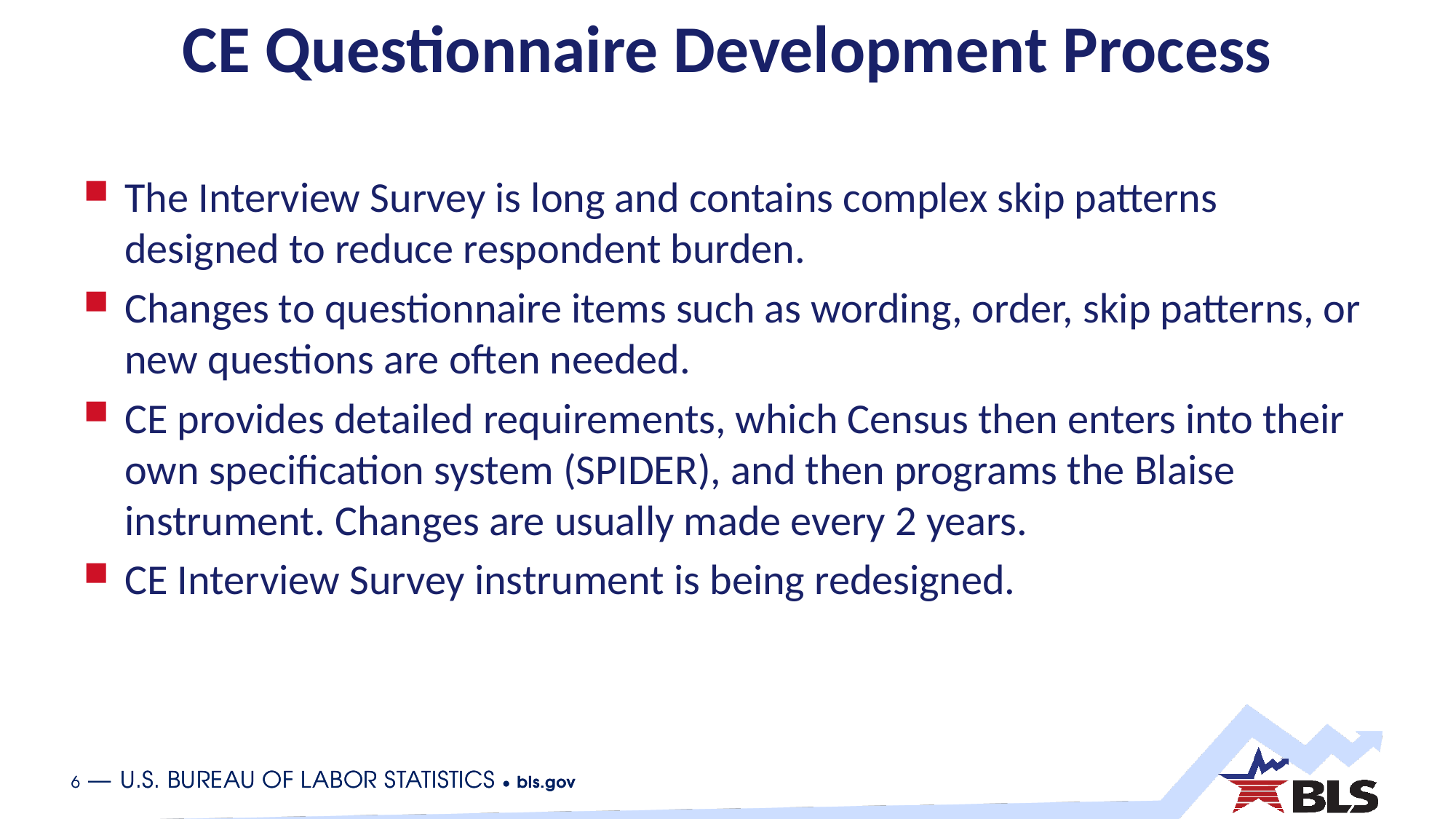

# CE Questionnaire Development Process
The Interview Survey is long and contains complex skip patterns designed to reduce respondent burden.
Changes to questionnaire items such as wording, order, skip patterns, or new questions are often needed.
CE provides detailed requirements, which Census then enters into their own specification system (SPIDER), and then programs the Blaise instrument. Changes are usually made every 2 years.
CE Interview Survey instrument is being redesigned.